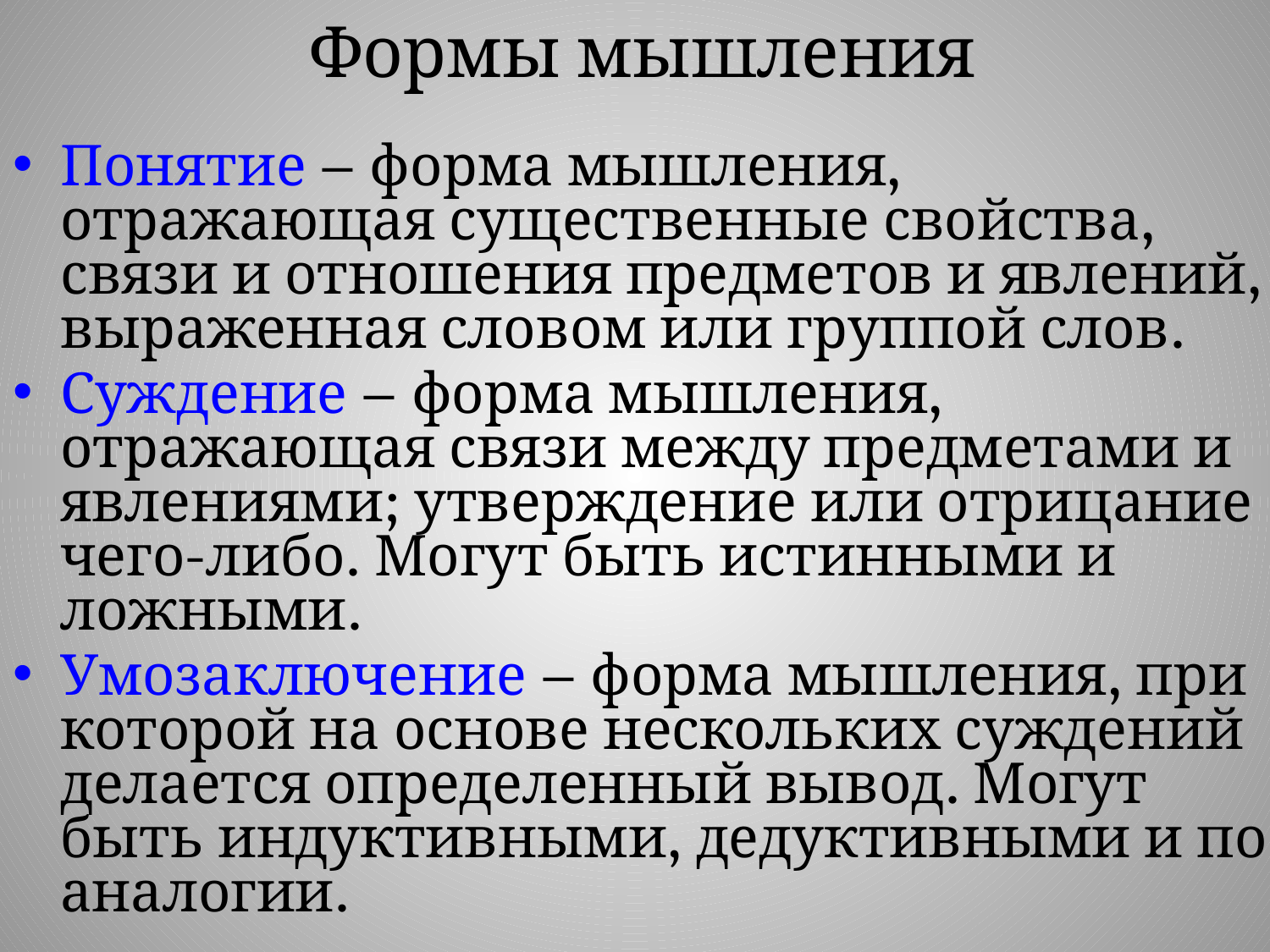

# Формы мышления
Понятие – форма мышления, отражающая существенные свойства, связи и отношения предметов и явлений, выраженная словом или группой слов.
Суждение – форма мышления, отражающая связи между предметами и явлениями; утверждение или отрицание чего-либо. Могут быть истинными и ложными.
Умозаключение – форма мышления, при которой на основе нескольких суждений делается определенный вывод. Могут быть индуктивными, дедуктивными и по аналогии.